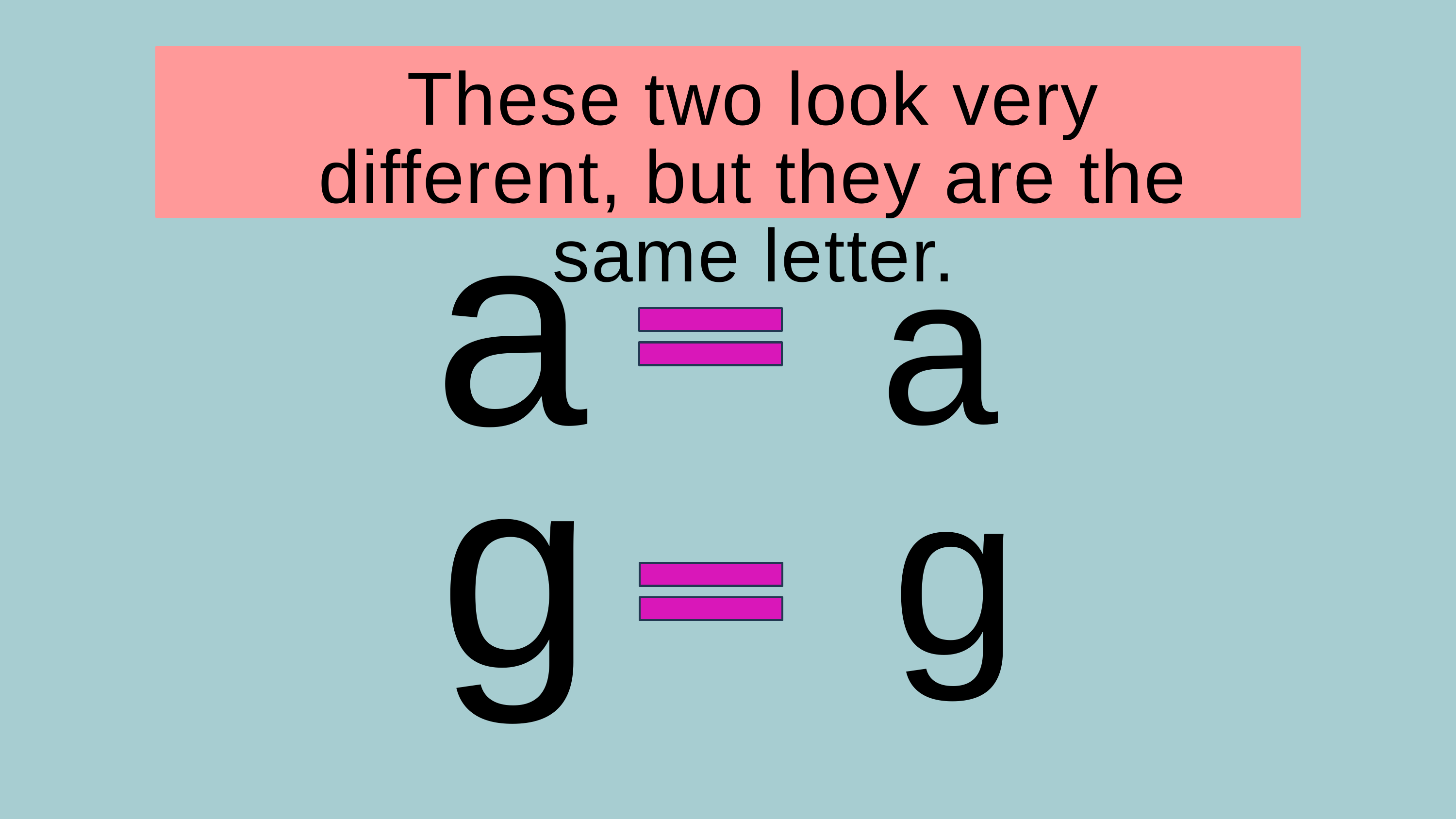

These two look very different, but they are the same letter.
a
a

g
g